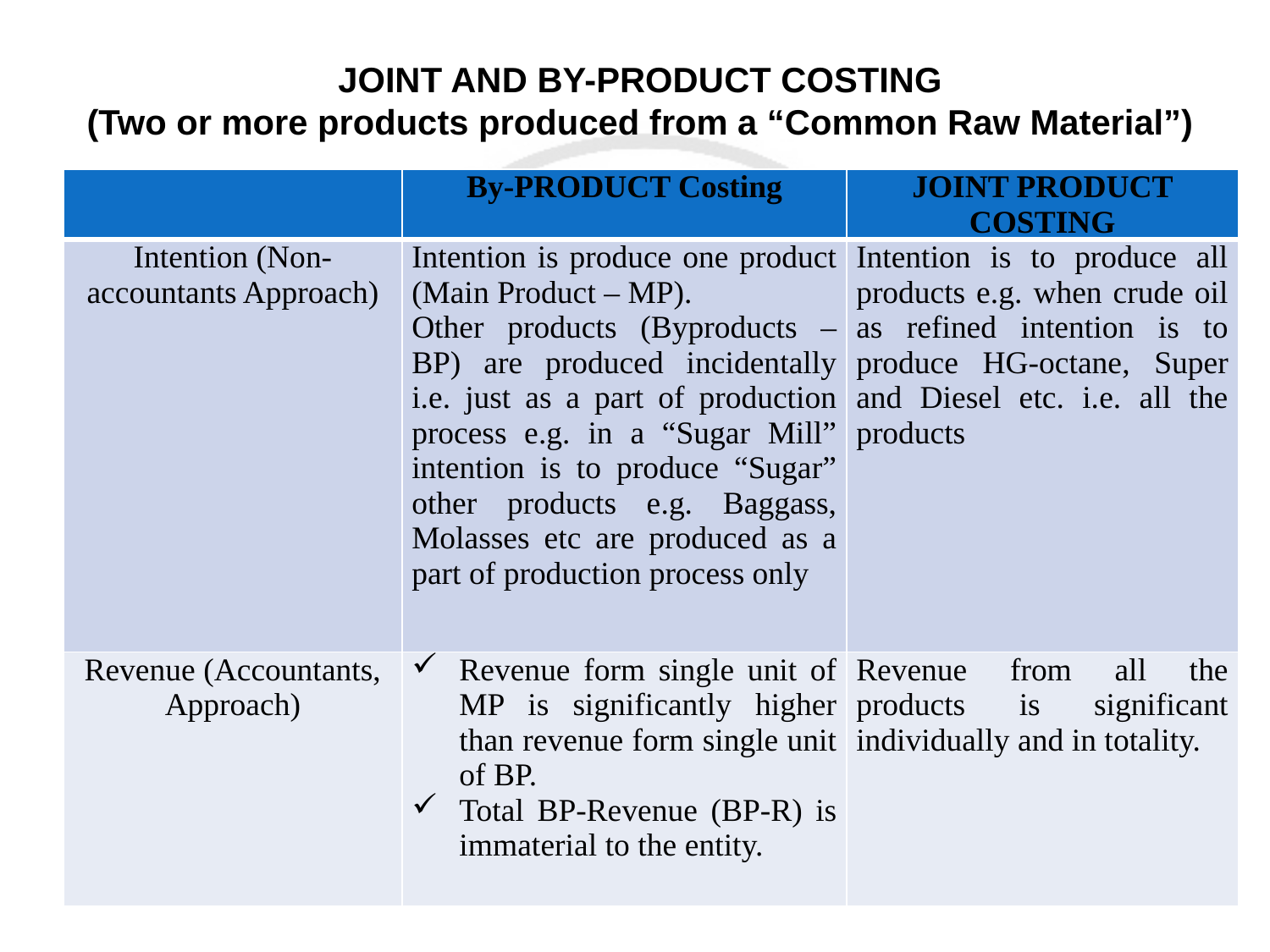

# JOINT AND BY-PRODUCT COSTING (Two or more products produced from a “Common Raw Material”)
|  | By-PRODUCT Costing | JOINT PRODUCT COSTING |
| --- | --- | --- |
| Intention (Non-accountants Approach) | Intention is produce one product (Main Product – MP). Other products (Byproducts – BP) are produced incidentally i.e. just as a part of production process e.g. in a “Sugar Mill” intention is to produce “Sugar” other products e.g. Baggass, Molasses etc are produced as a part of production process only | Intention is to produce all products e.g. when crude oil as refined intention is to produce HG-octane, Super and Diesel etc. i.e. all the products |
| Revenue (Accountants, Approach) | Revenue form single unit of MP is significantly higher than revenue form single unit of BP. Total BP-Revenue (BP-R) is immaterial to the entity. | Revenue from all the products is significant individually and in totality. |